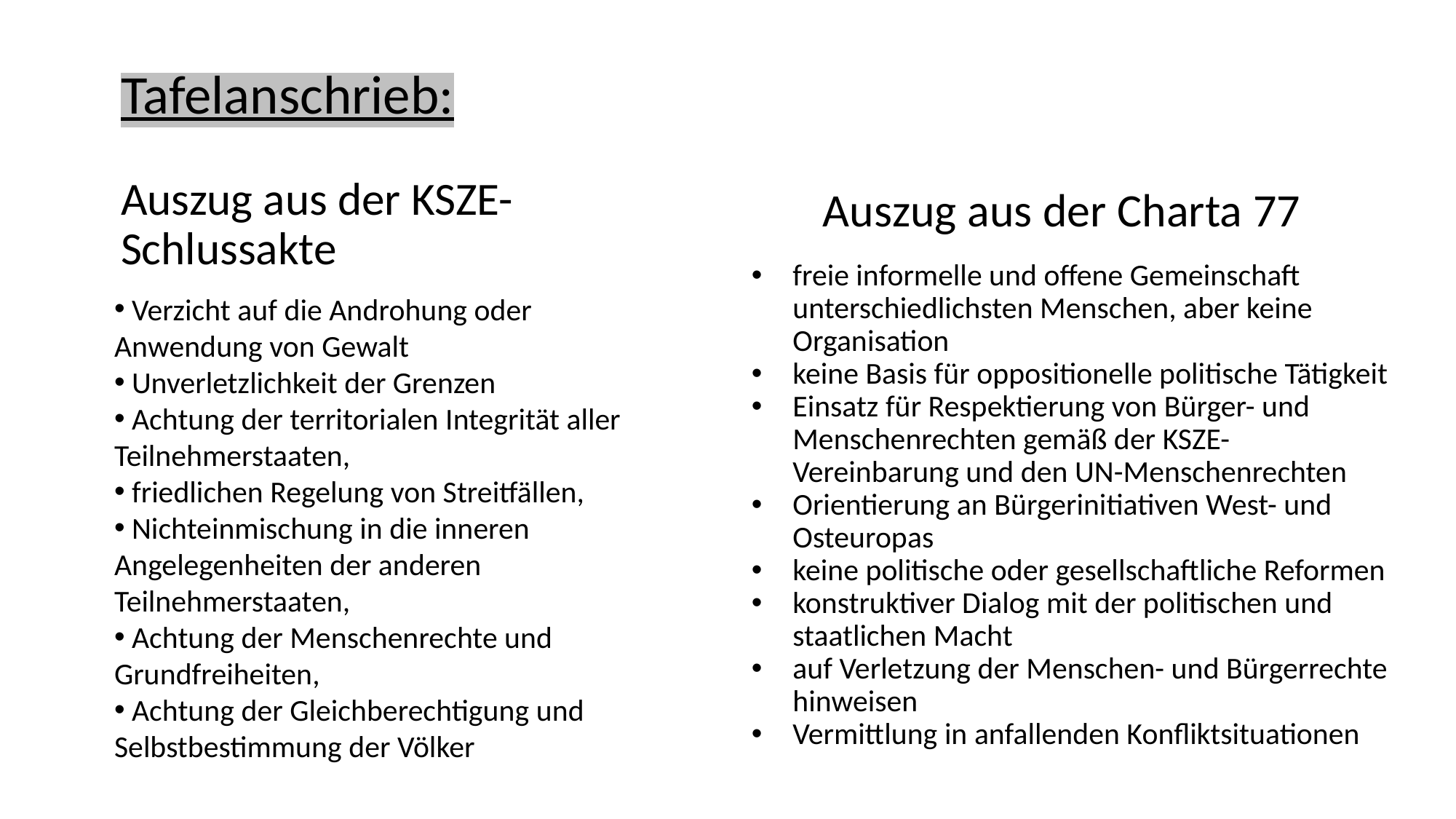

Tafelanschrieb:
# Auszug aus der KSZE-Schlussakte
Auszug aus der Charta 77
freie informelle und offene Gemeinschaft unterschiedlichsten Menschen, aber keine Organisation
keine Basis für oppositionelle politische Tätigkeit
Einsatz für Respektierung von Bürger- und Menschenrechten gemäß der KSZE-Vereinbarung und den UN-Menschenrechten
Orientierung an Bürgerinitiativen West- und Osteuropas
keine politische oder gesellschaftliche Reformen
konstruktiver Dialog mit der politischen und staatlichen Macht
auf Verletzung der Menschen- und Bürgerrechte hinweisen
Vermittlung in anfallenden Konfliktsituationen
 Verzicht auf die Androhung oder Anwendung von Gewalt
 Unverletzlichkeit der Grenzen
 Achtung der territorialen Integrität aller Teilnehmerstaaten,
 friedlichen Regelung von Streitfällen,
 Nichteinmischung in die inneren Angelegenheiten der anderen Teilnehmerstaaten,
 Achtung der Menschenrechte und Grundfreiheiten,
 Achtung der Gleichberechtigung und Selbstbestimmung der Völker